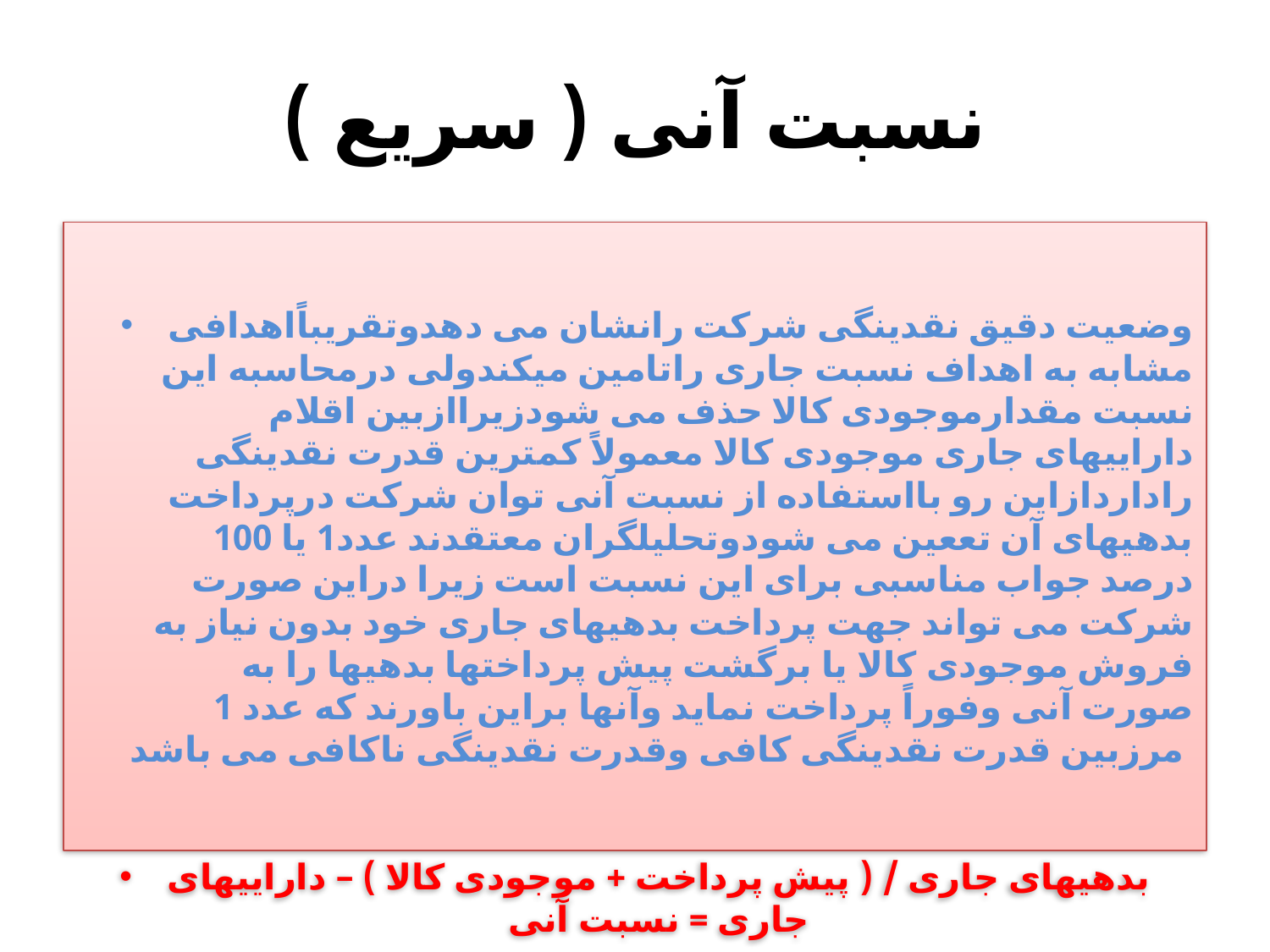

# نسبت آنی ( سریع )

وضعیت دقیق نقدینگی شرکت رانشان می دهدوتقریباًاهدافی مشابه به اهداف نسبت جاری راتامین میکندولی درمحاسبه این نسبت مقدارموجودی کالا حذف می شودزیراازبین اقلام داراییهای جاری موجودی کالا معمولاً کمترین قدرت نقدینگی راداردازاین رو بااستفاده از نسبت آنی توان شرکت درپرداخت بدهیهای آن تععین می شودوتحلیلگران معتقدند عدد1 یا 100 درصد جواب مناسبی برای این نسبت است زیرا دراین صورت شرکت می تواند جهت پرداخت بدهیهای جاری خود بدون نیاز به فروش موجودی کالا یا برگشت پیش پرداختها بدهیها را به صورت آنی وفوراً پرداخت نماید وآنها براین باورند که عدد 1 مرزبین قدرت نقدینگی کافی وقدرت نقدینگی ناکافی می باشد

بدهیهای جاری / ( پیش پرداخت + موجودی کالا ) – داراییهای جاری = نسبت آنی